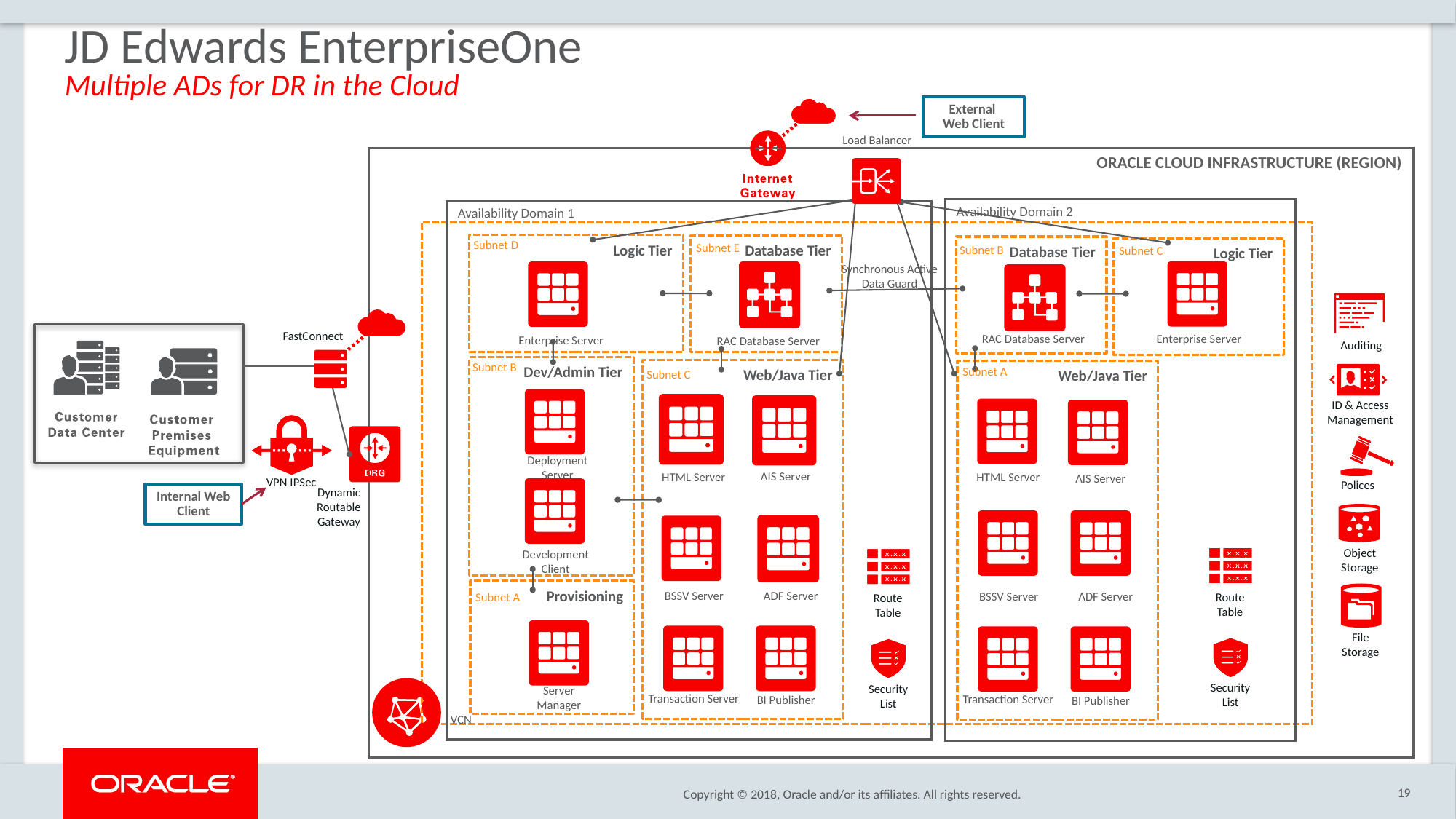

JD Edwards EnterpriseOne
Multiple ADs for DR in the Cloud

External
Web Client
Load Balancer
ORACLE CLOUD INFRASTRUCTURE (REGION)

Availability Domain 2
Availability Domain 1

Logic Tier
Database Tier
Database Tier
Logic Tier
Subnet D
Subnet E
Subnet B
Subnet C

Synchronous Active Data Guard

Auditing

FastConnect

Enterprise Server
RAC Database Server
Enterprise Server
RAC Database Server

ID & Access Management
Dev/Admin Tier
Web/Java Tier
Web/Java Tier
Subnet B
Subnet A
Subnet C

Polices
Deployment Server
AIS Server

HTML Server
HTML Server
AIS Server
VPN IPSec
Internal Web Client
Dynamic Routable Gateway

Object Storage

Development Client

Provisioning
BSSV Server
ADF Server
BSSV Server
ADF Server
Route Table
Route Table
Subnet A

File Storage

Security List
Security List
Server Manager
Transaction Server
Transaction Server
BI Publisher
BI Publisher
VCN
19